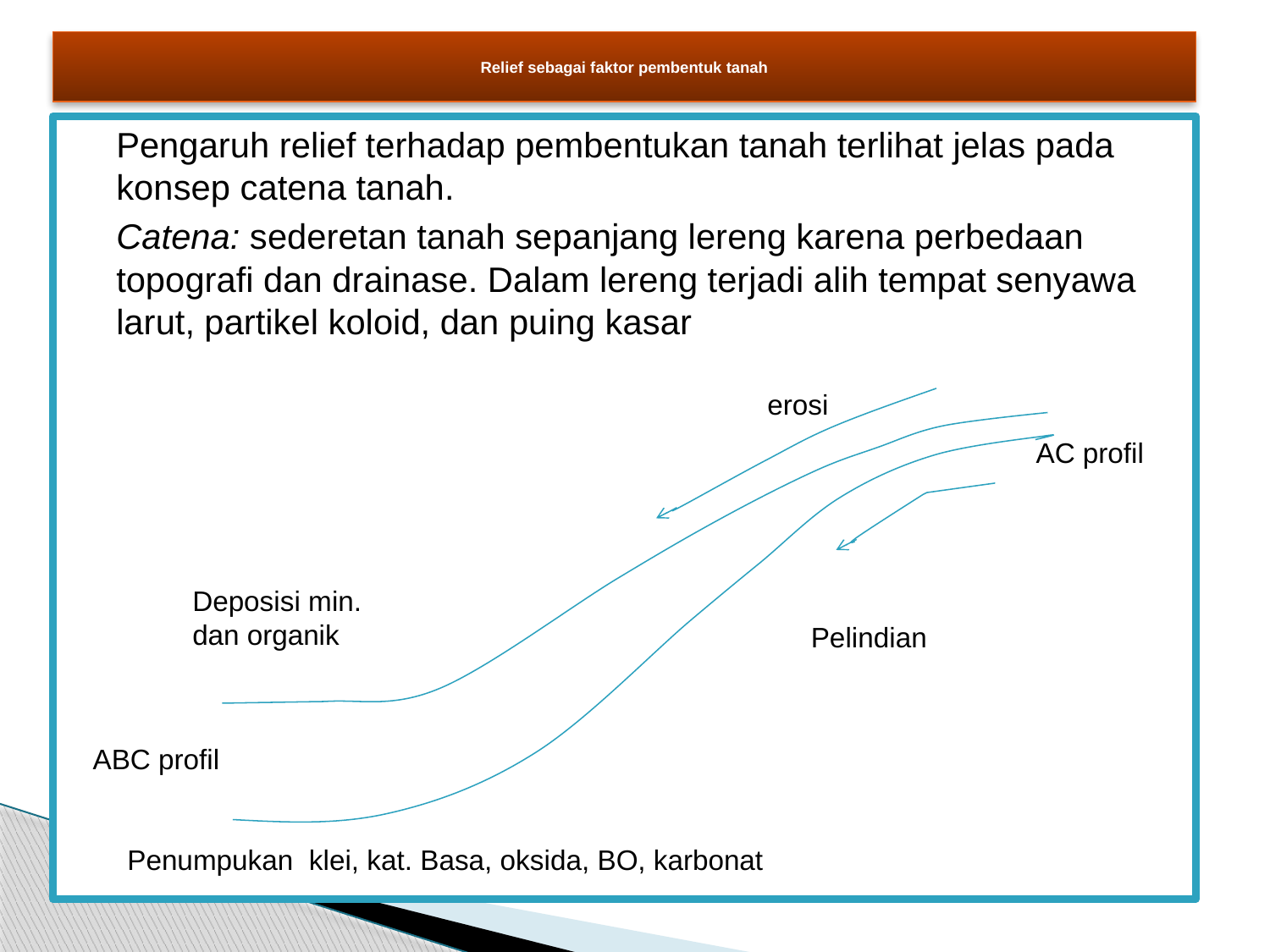

# Relief sebagai faktor pembentuk tanah
	Pengaruh relief terhadap pembentukan tanah terlihat jelas pada konsep catena tanah.
	Catena: sederetan tanah sepanjang lereng karena perbedaan topografi dan drainase. Dalam lereng terjadi alih tempat senyawa larut, partikel koloid, dan puing kasar
erosi

AC profil

Deposisi min. dan organik
Pelindian
ABC profil
Penumpukan  klei, kat. Basa, oksida, BO, karbonat